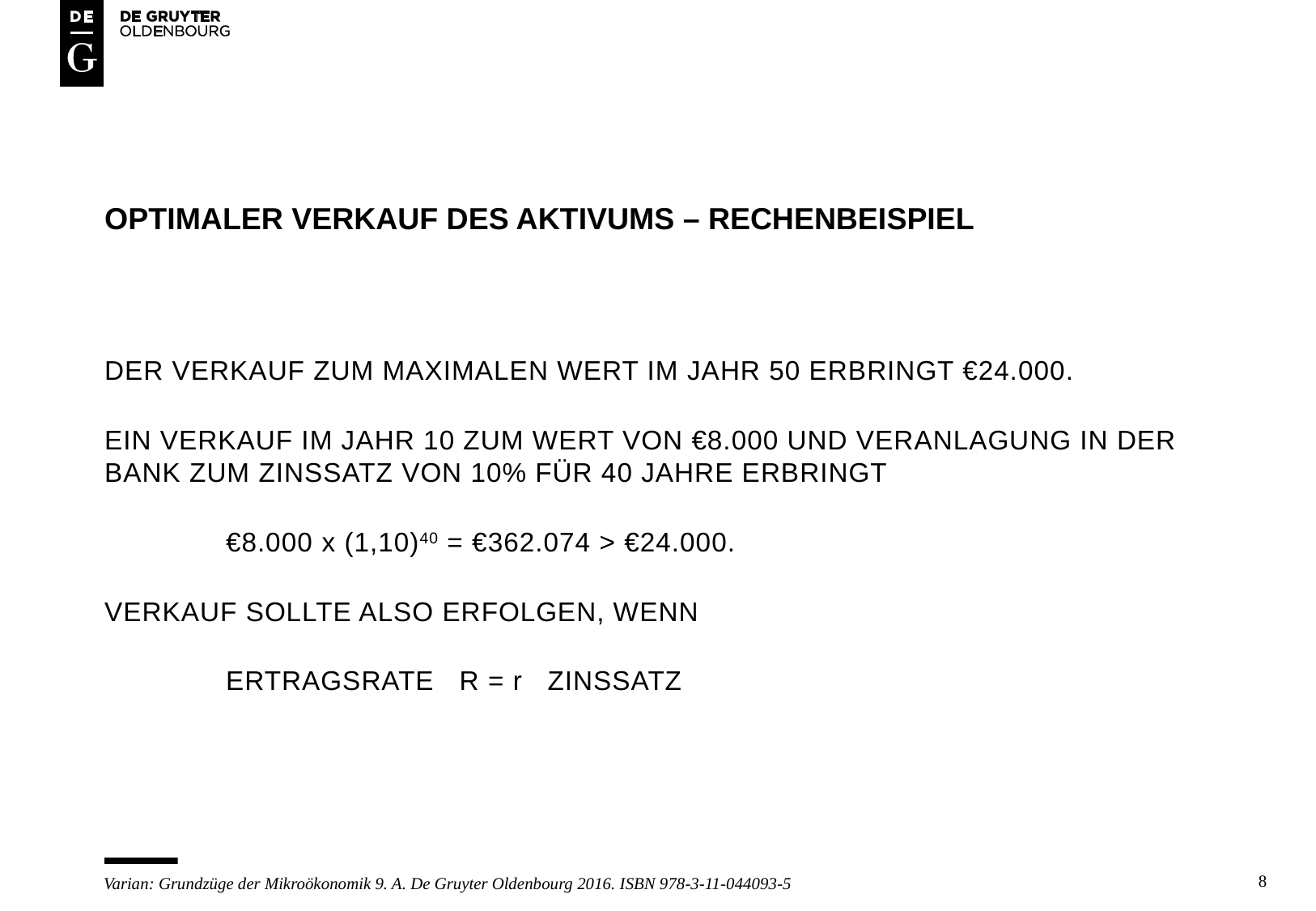

# Optimaler Verkauf des aktivums – rechenbeispiel

Der verkauf zum maximalen wert im jahr 50 erbringt €24.000.
Ein Verkauf im jahr 10 zum wert von €8.000 und veranlagung in der Bank zum zinssatz von 10% für 40 Jahre erbringt
	€8.000 x (1,10)40 = €362.074 > €24.000.
VERKAUF SOLLTE ALSO ERFOLGEN, WENN
	ERTRAGSRATE   R = r   ZINSSATZ
8
Varian: Grundzüge der Mikroökonomik 9. A. De Gruyter Oldenbourg 2016. ISBN 978-3-11-044093-5